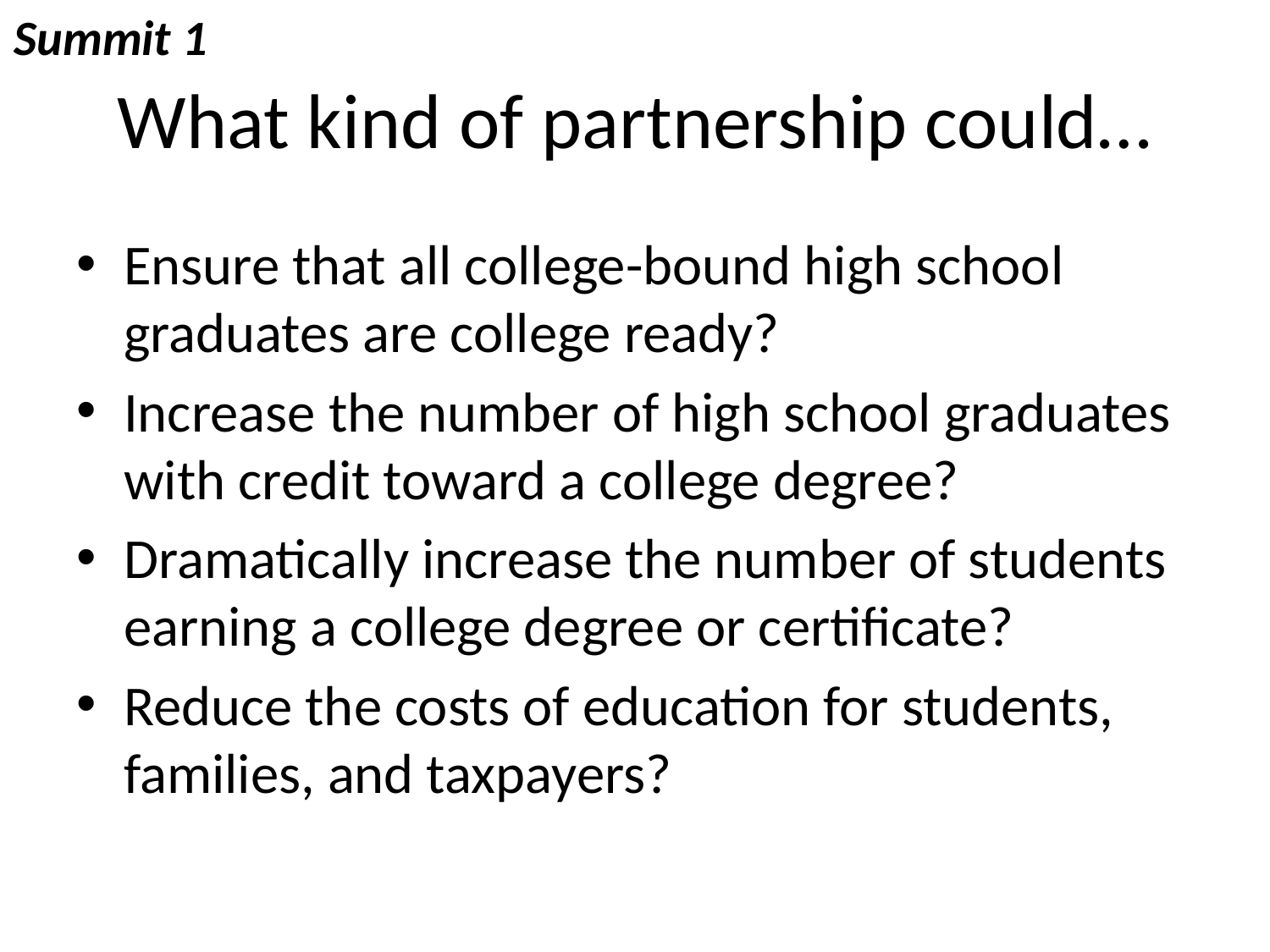

Summit 1
# What kind of partnership could…
Ensure that all college-bound high school graduates are college ready?
Increase the number of high school graduates with credit toward a college degree?
Dramatically increase the number of students earning a college degree or certificate?
Reduce the costs of education for students, families, and taxpayers?